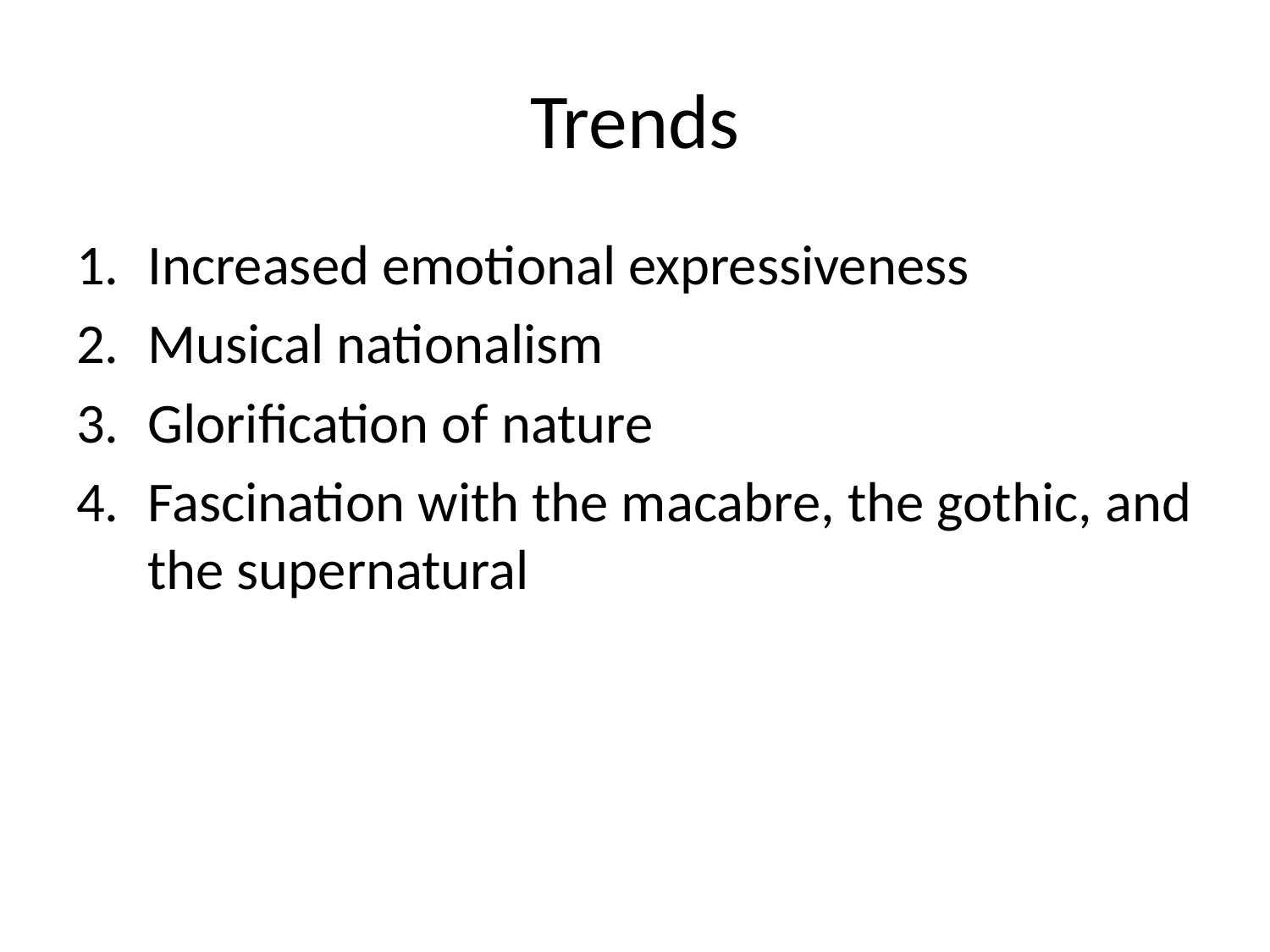

# Trends
Increased emotional expressiveness
Musical nationalism
Glorification of nature
Fascination with the macabre, the gothic, and the supernatural